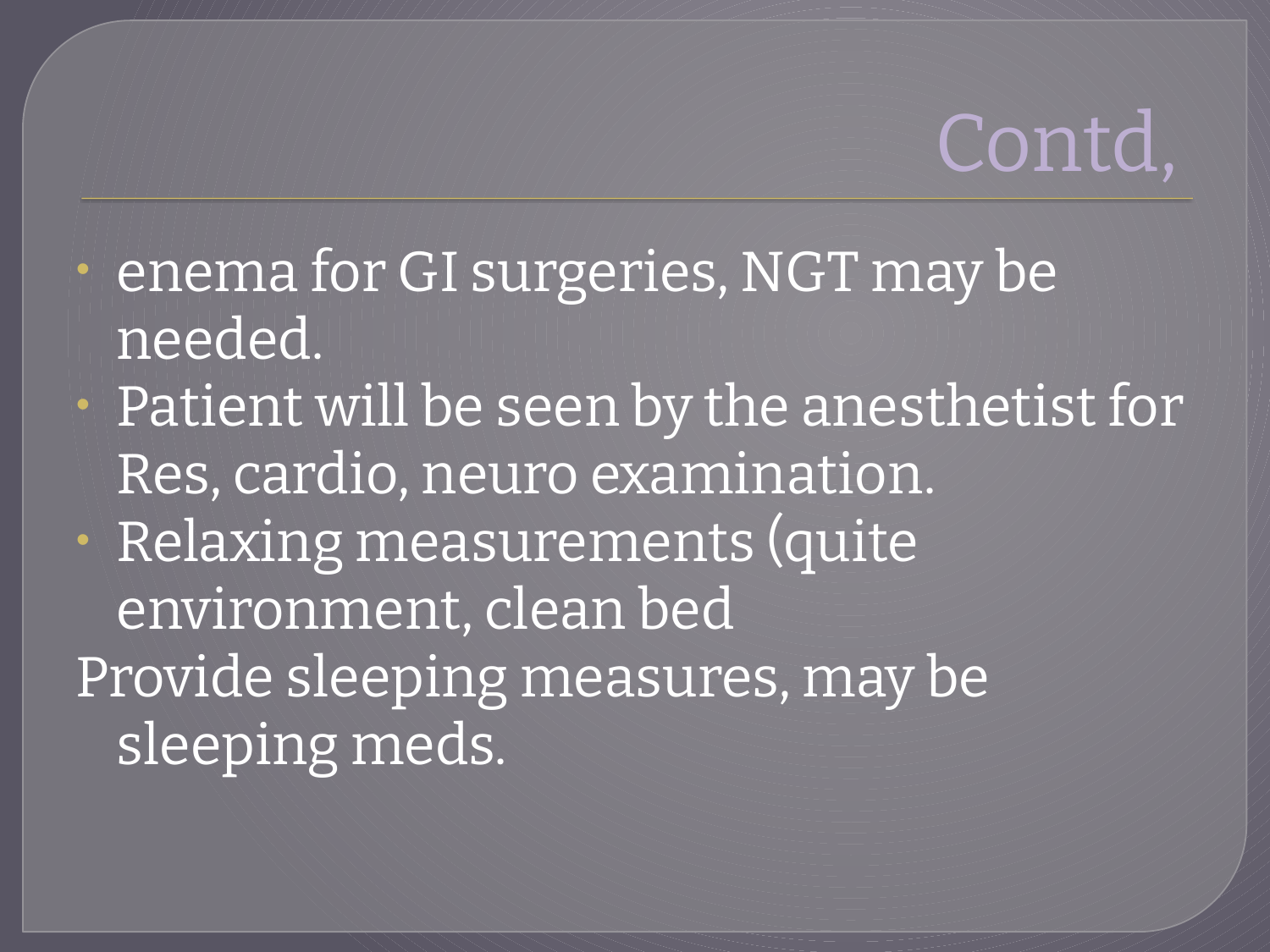

# Contd,
enema for GI surgeries, NGT may be needed.
Patient will be seen by the anesthetist for Res, cardio, neuro examination.
Relaxing measurements (quite environment, clean bed
Provide sleeping measures, may be sleeping meds.